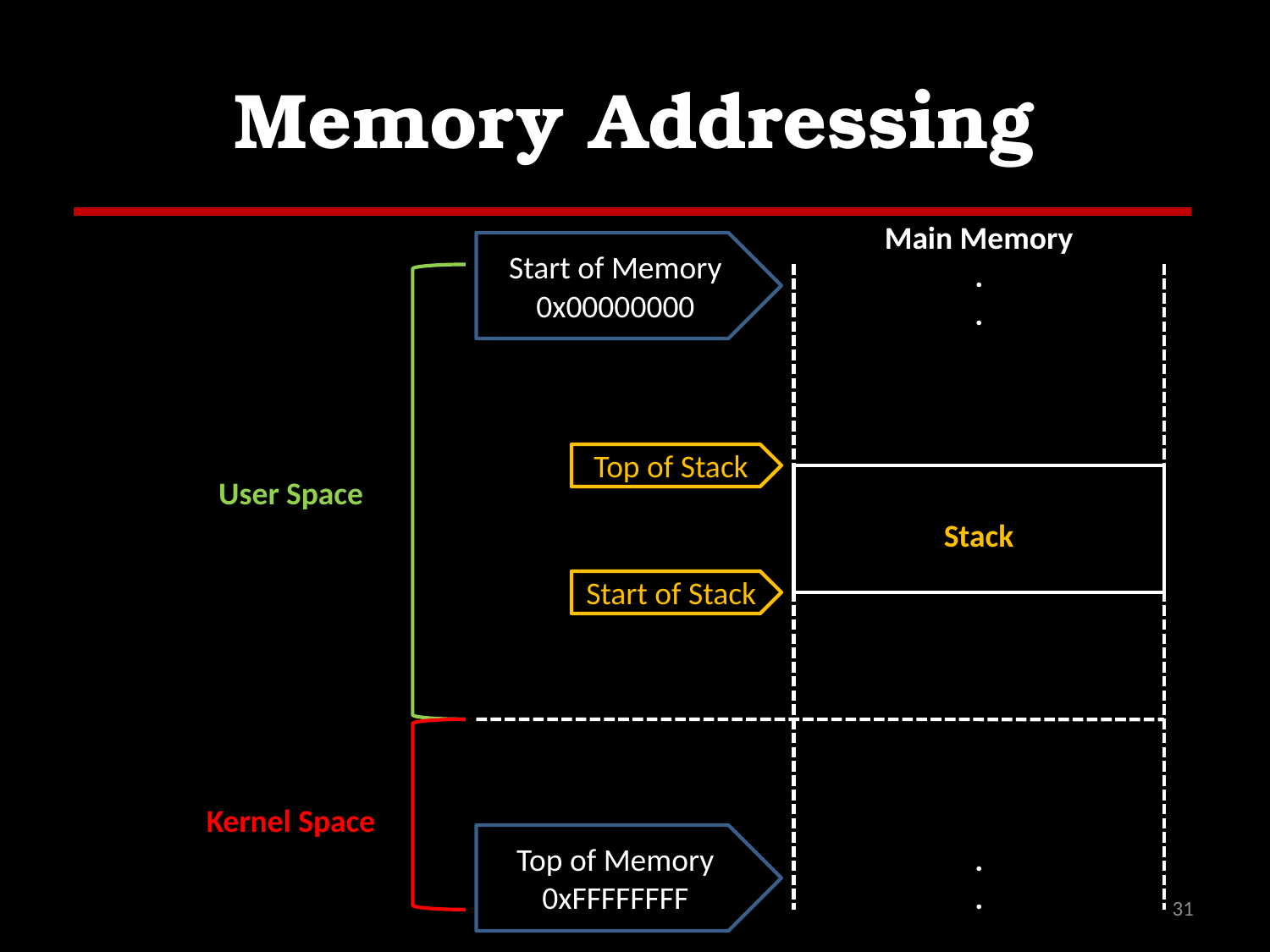

# Memory Addressing
Main Memory
.
.
Start of Memory
0x00000000

Top of Stack
User Space

Stack
Start of Stack

Kernel Space
Top of Memory
0xFFFFFFFF
.
.
31